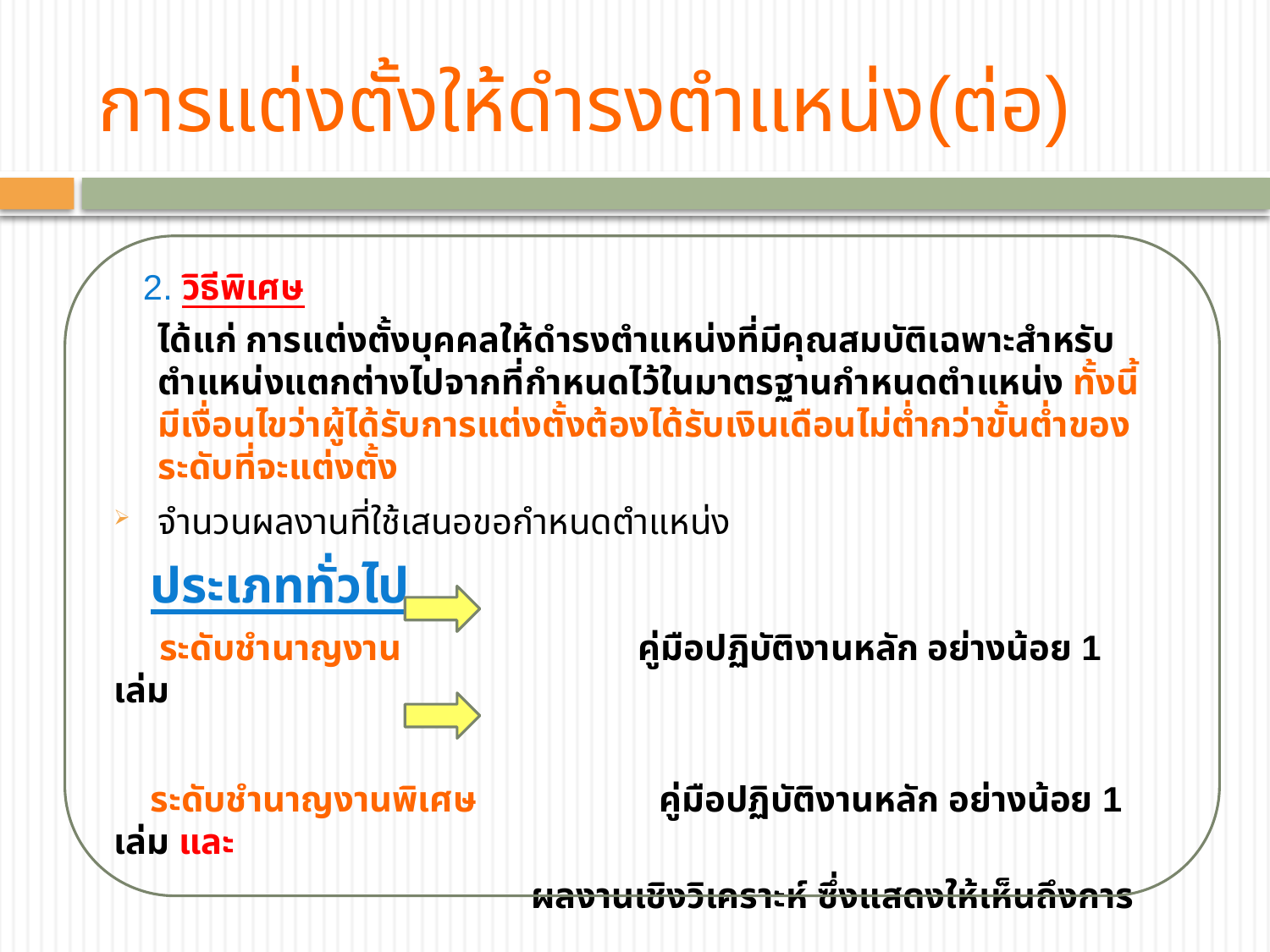

# การแต่งตั้งให้ดำรงตำแหน่ง(ต่อ)

   2. วิธีพิเศษ
ได้แก่ การแต่งตั้งบุคคลให้ดำรงตำแหน่งที่มีคุณสมบัติเฉพาะสำหรับตำแหน่งแตกต่างไปจากที่กำหนดไว้ในมาตรฐานกำหนดตำแหน่ง ทั้งนี้ มีเงื่อนไขว่าผู้ได้รับการแต่งตั้งต้องได้รับเงินเดือนไม่ต่ำกว่าขั้นต่ำของระดับที่จะแต่งตั้ง
จำนวนผลงานที่ใช้เสนอขอกำหนดตำแหน่ง
    ประเภททั่วไป
     ระดับชำนาญงาน                          คู่มือปฏิบัติงานหลัก อย่างน้อย 1 เล่ม

    ระดับชำนาญงานพิเศษ                    คู่มือปฏิบัติงานหลัก อย่างน้อย 1 เล่ม และ
			    ผลงานเชิงวิเคราะห์ ซึ่งแสดงให้เห็นถึงการ
                                                    พัฒนางานในหน้าที่ อย่างน้อย 1 เรื่อง